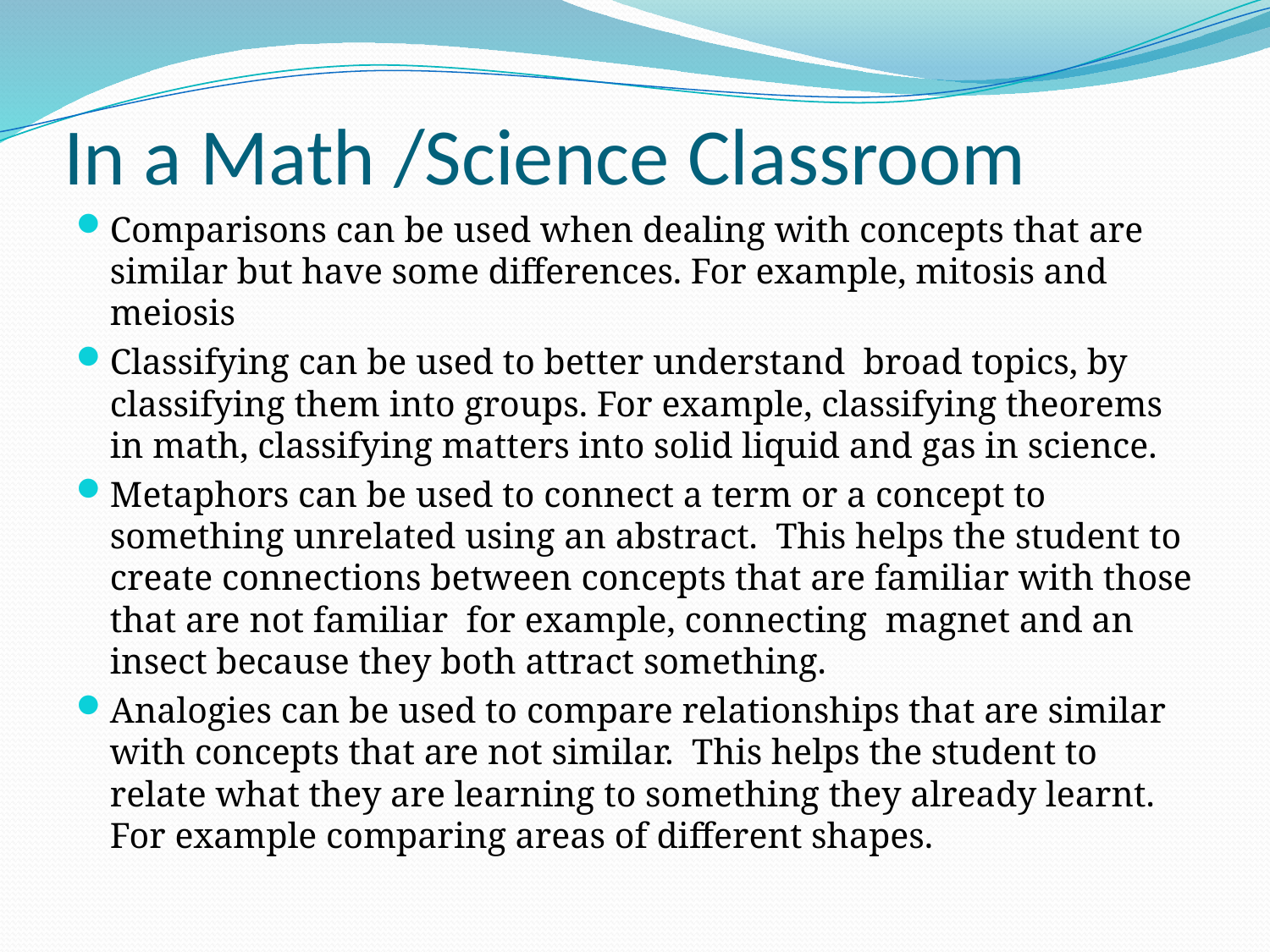

# In a Math /Science Classroom
Comparisons can be used when dealing with concepts that are similar but have some differences. For example, mitosis and meiosis
Classifying can be used to better understand  broad topics, by classifying them into groups. For example, classifying theorems in math, classifying matters into solid liquid and gas in science.
Metaphors can be used to connect a term or a concept to something unrelated using an abstract.  This helps the student to create connections between concepts that are familiar with those that are not familiar  for example, connecting  magnet and an insect because they both attract something.
Analogies can be used to compare relationships that are similar with concepts that are not similar.  This helps the student to relate what they are learning to something they already learnt. For example comparing areas of different shapes.